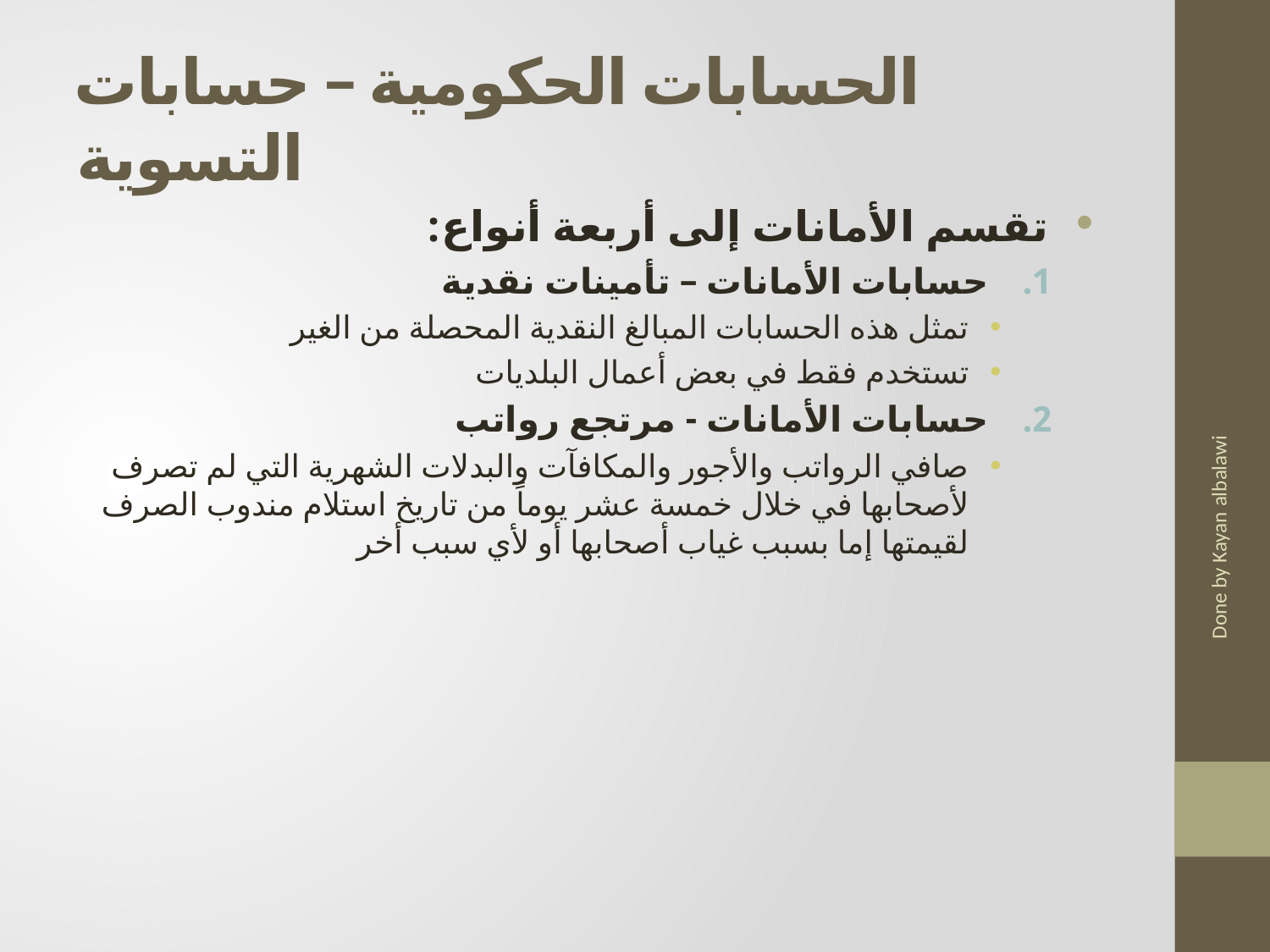

# الحسابات الحكومية – حسابات التسوية
 تقسم الأمانات إلى أربعة أنواع:
حسابات الأمانات – تأمينات نقدية
تمثل هذه الحسابات المبالغ النقدية المحصلة من الغير
تستخدم فقط في بعض أعمال البلديات
حسابات الأمانات - مرتجع رواتب
صافي الرواتب والأجور والمكافآت والبدلات الشهرية التي لم تصرف لأصحابها في خلال خمسة عشر يوماً من تاريخ استلام مندوب الصرف لقيمتها إما بسبب غياب أصحابها أو لأي سبب أخر
Done by Kayan albalawi